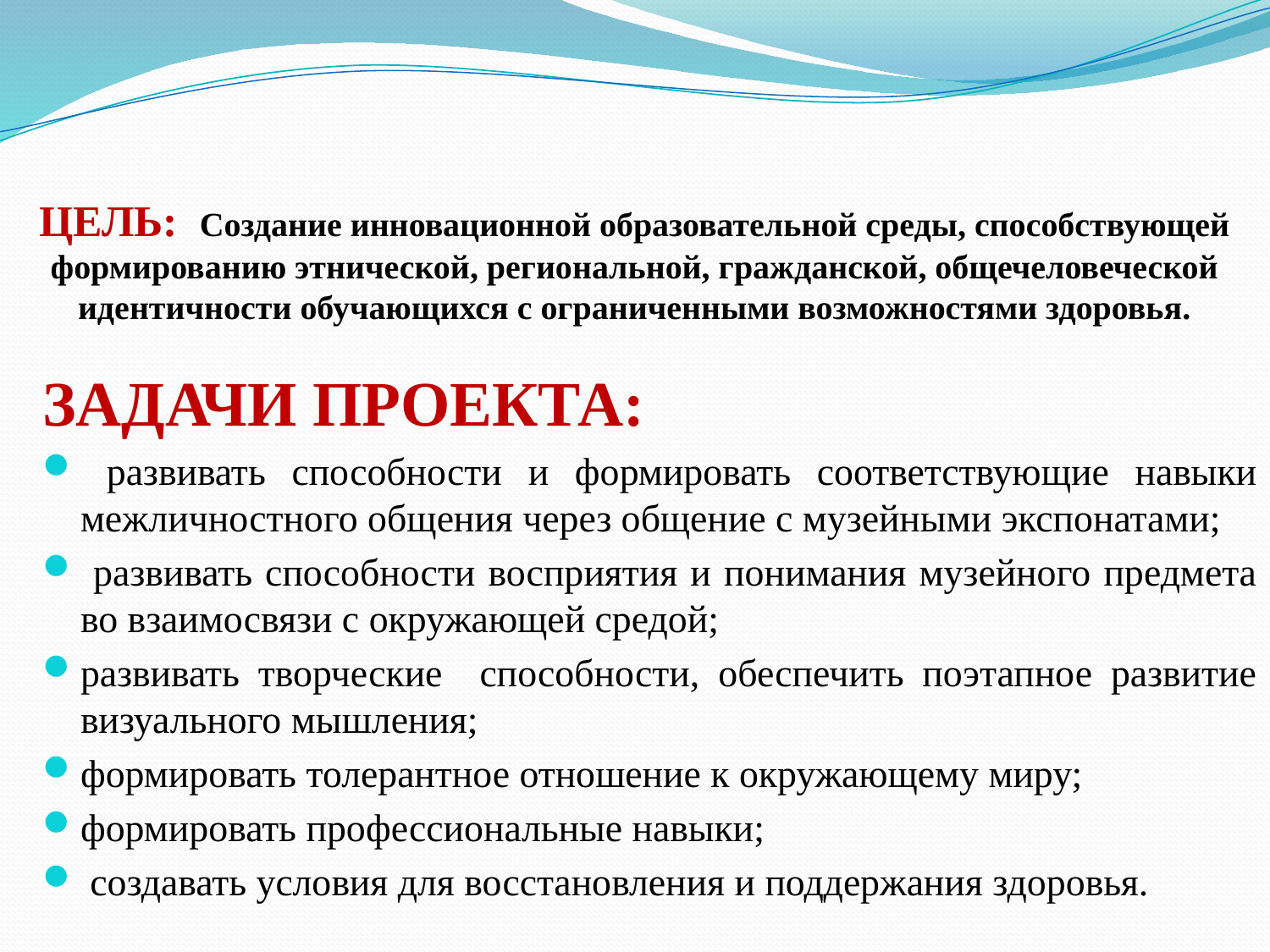

# ЦЕЛЬ:  Создание инновационной образовательной среды, способствующей формированию этнической, региональной, гражданской, общечеловеческой идентичности обучающихся с ограниченными возможностями здоровья.

ЗАДАЧИ ПРОЕКТА:
 развивать способности и формировать соответствующие навыки межличностного общения через общение с музейными экспонатами;
 развивать способности восприятия и понимания музейного предмета во взаимосвязи с окружающей средой;
развивать творческие  способности, обеспечить поэтапное развитие визуального мышления;
формировать толерантное отношение к окружающему миру;
формировать профессиональные навыки;
 создавать условия для восстановления и поддержания здоровья.